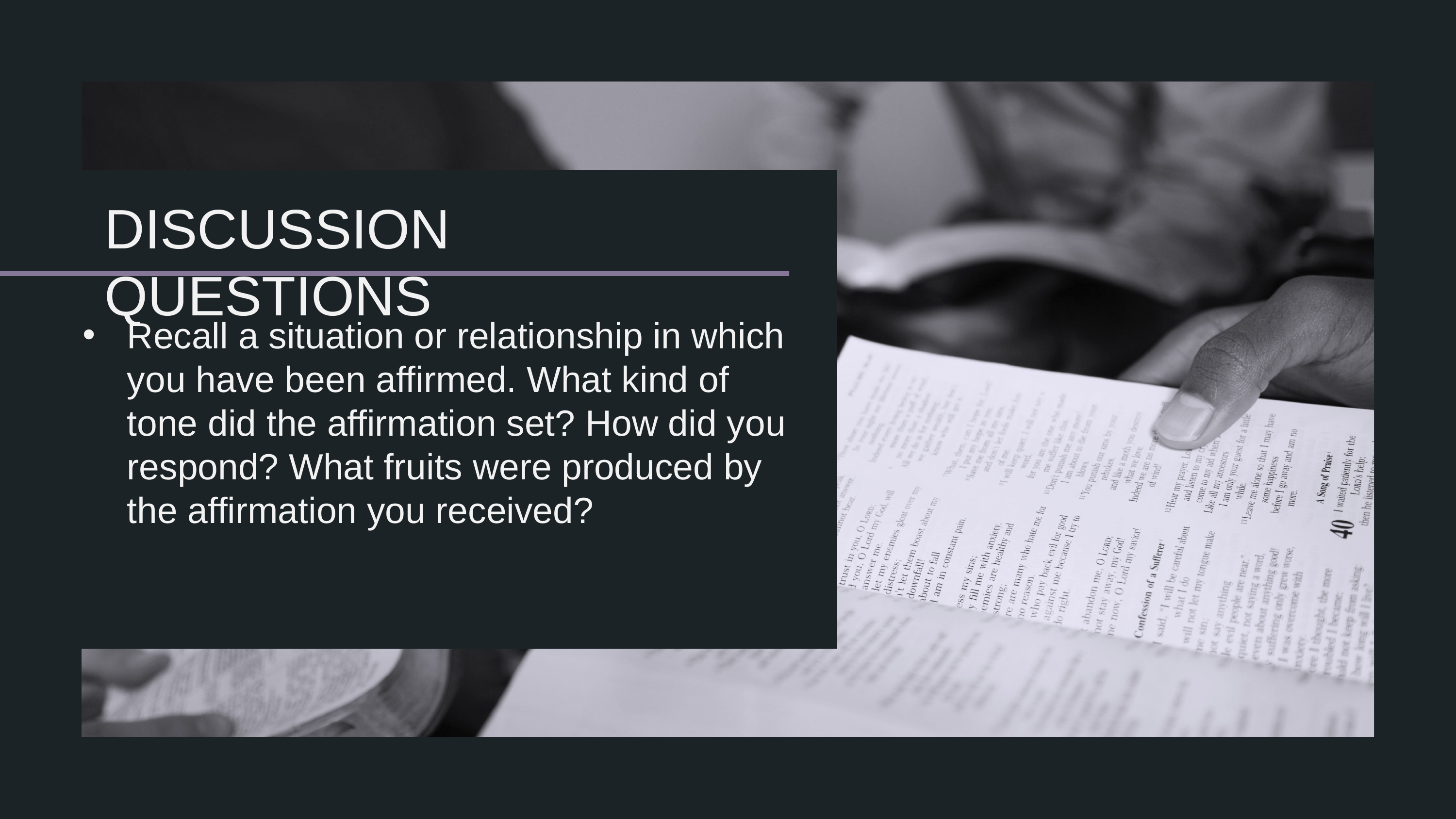

Recall a situation or relationship in which you have been affirmed. What kind of tone did the affirmation set? How did you respond? What fruits were produced by the affirmation you received?